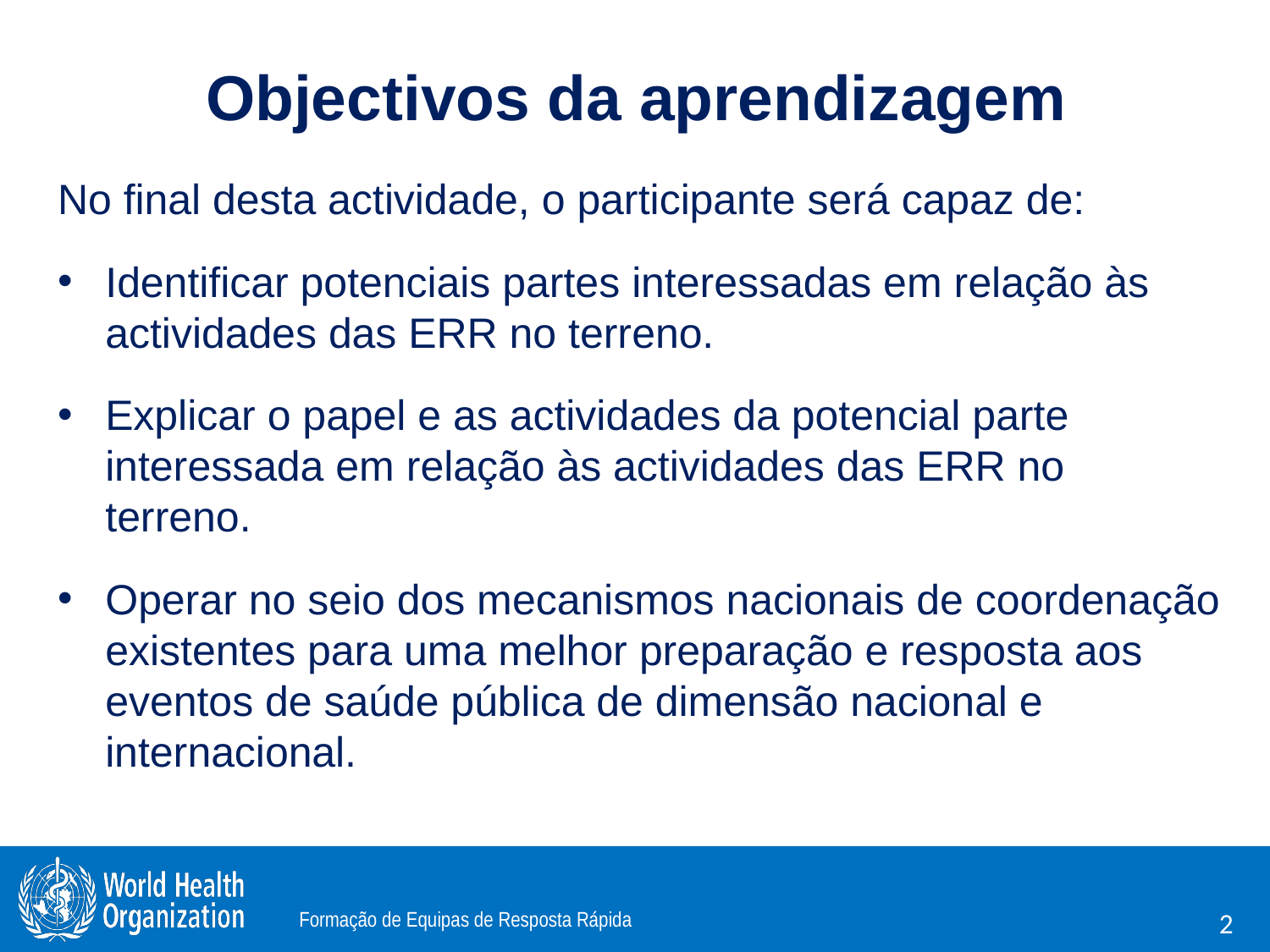

# Objectivos da aprendizagem
No final desta actividade, o participante será capaz de:
Identificar potenciais partes interessadas em relação às actividades das ERR no terreno.
Explicar o papel e as actividades da potencial parte interessada em relação às actividades das ERR no terreno.
Operar no seio dos mecanismos nacionais de coordenação existentes para uma melhor preparação e resposta aos eventos de saúde pública de dimensão nacional e internacional.